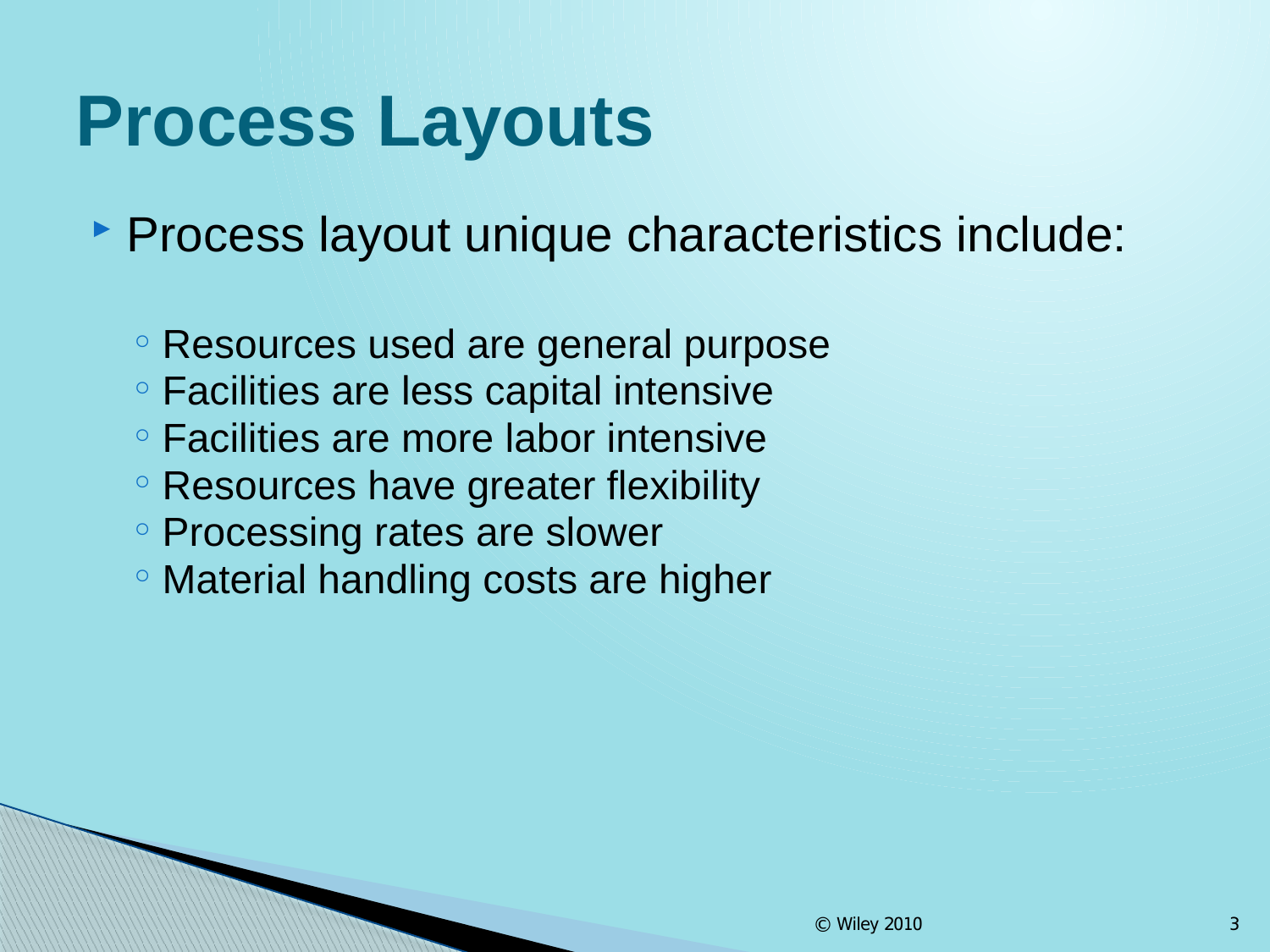

# Process Layouts
Process layout unique characteristics include:

Resources used are general purpose
Facilities are less capital intensive
Facilities are more labor intensive
Resources have greater flexibility
Processing rates are slower
Material handling costs are higher

© Wiley 2010
3